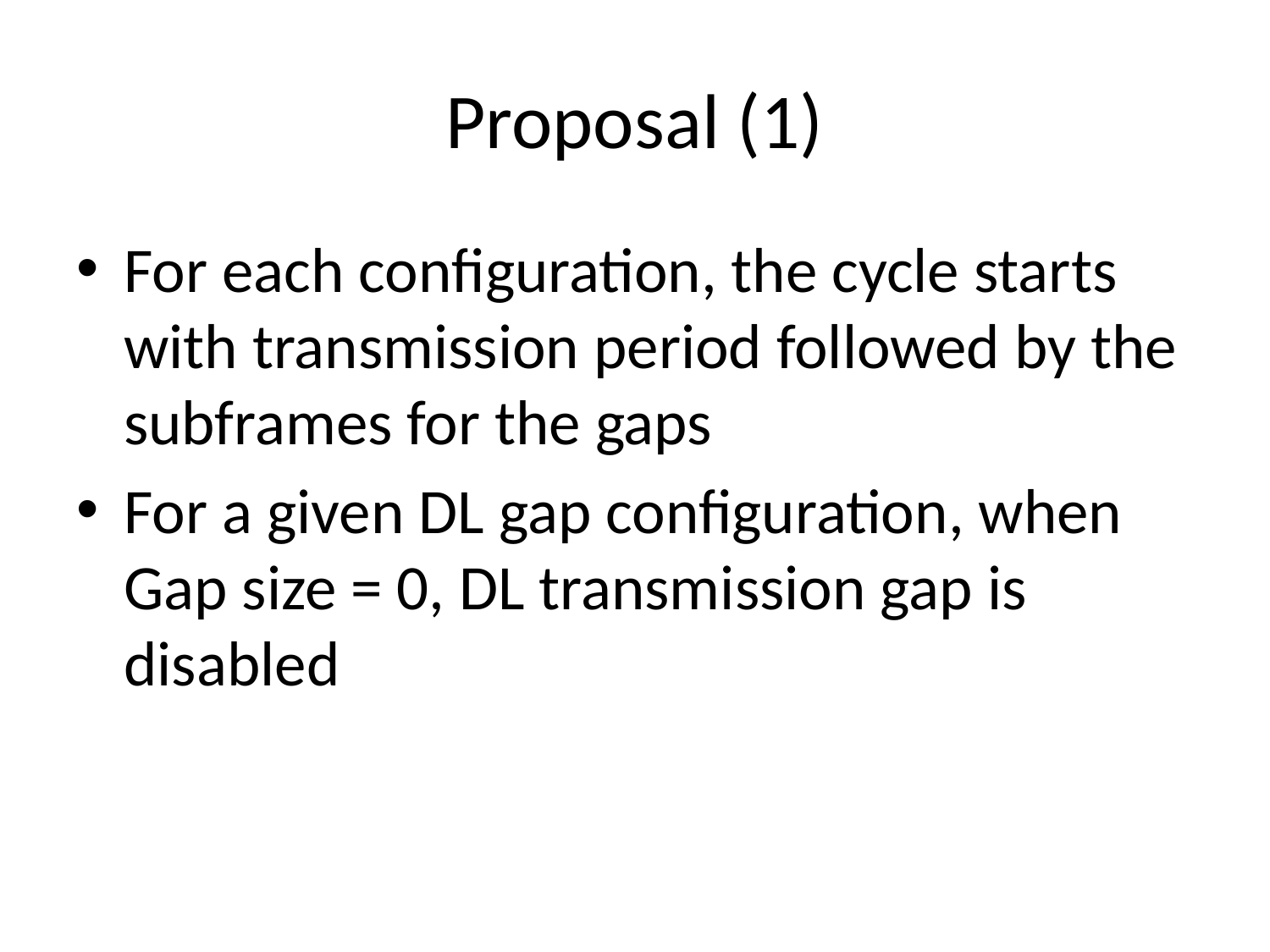

# Proposal (1)
For each configuration, the cycle starts with transmission period followed by the subframes for the gaps
For a given DL gap configuration, when Gap size = 0, DL transmission gap is disabled